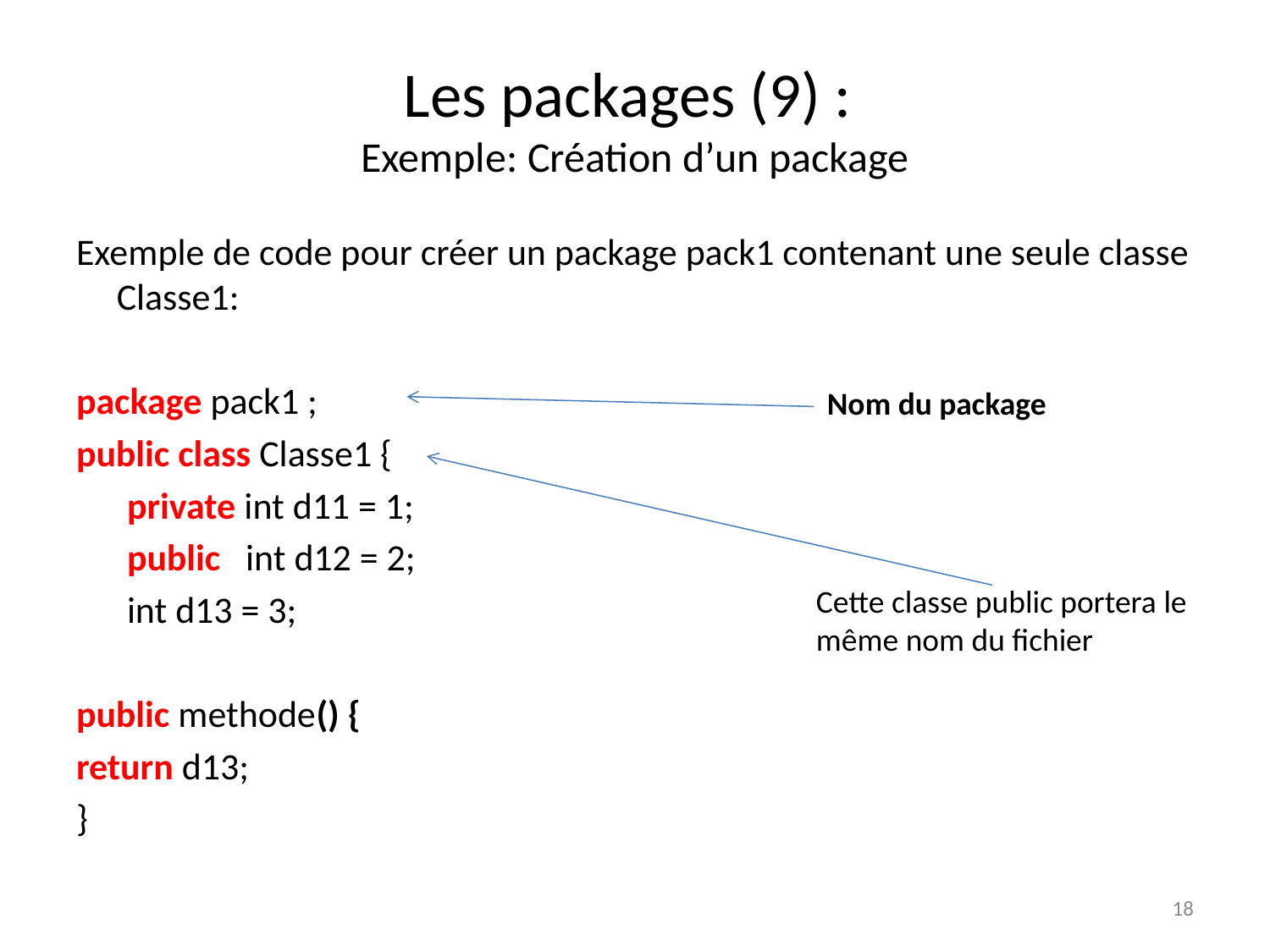

# Les packages (9) : Exemple: Création d’un package
Exemple de code pour créer un package pack1 contenant une seule classe Classe1:

package pack1 ;
public class Classe1 {
      private int d11 = 1;
      public   int d12 = 2;
      int d13 = 3;

public methode() {
return d13;
}

Nom du package
Cette classe public portera le même nom du fichier
18